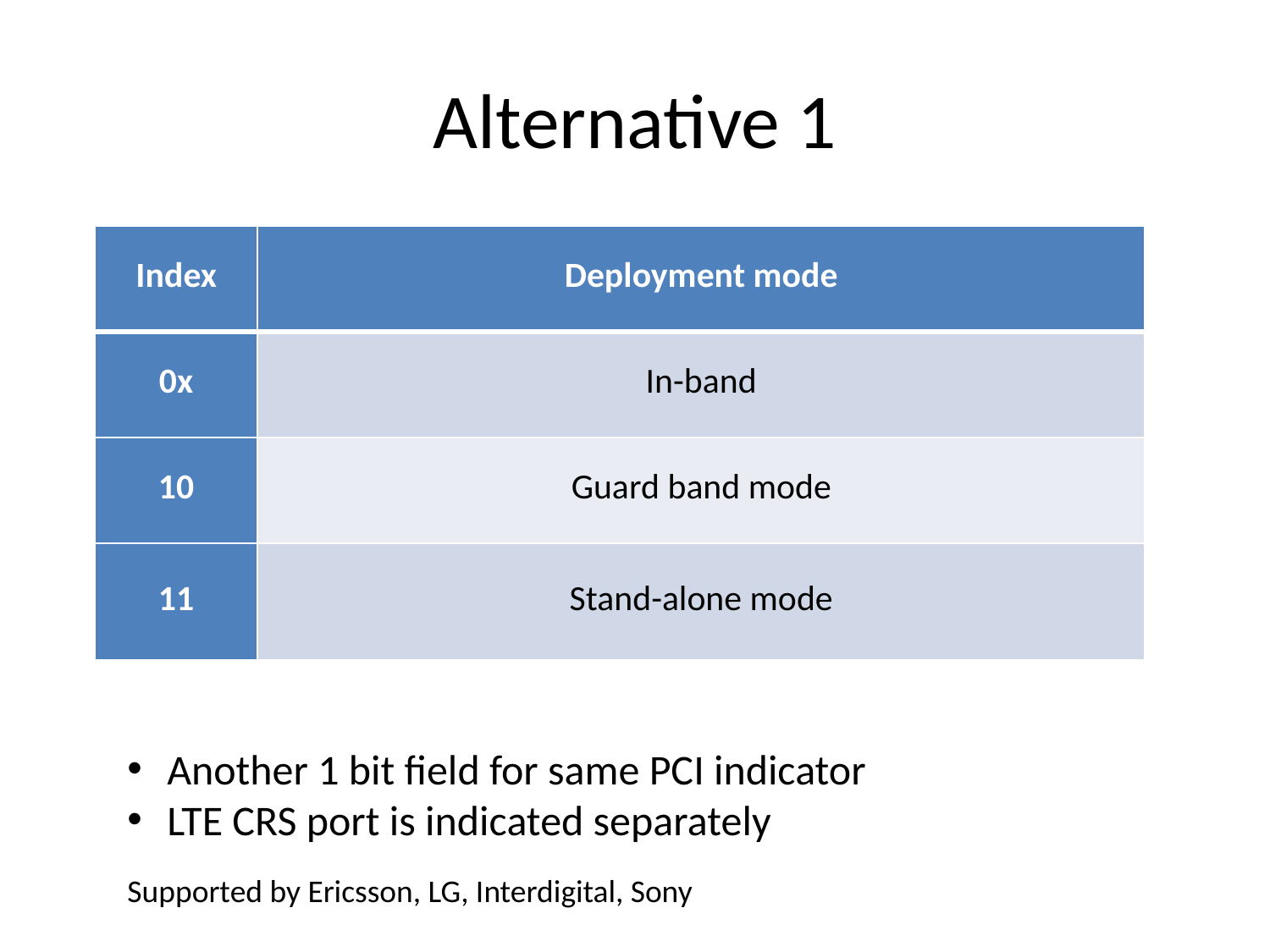

# Alternative 1
| Index | Deployment mode |
| --- | --- |
| 0x | In-band |
| 10 | Guard band mode |
| 11 | Stand-alone mode |
Another 1 bit field for same PCI indicator
LTE CRS port is indicated separately
Supported by Ericsson, LG, Interdigital, Sony